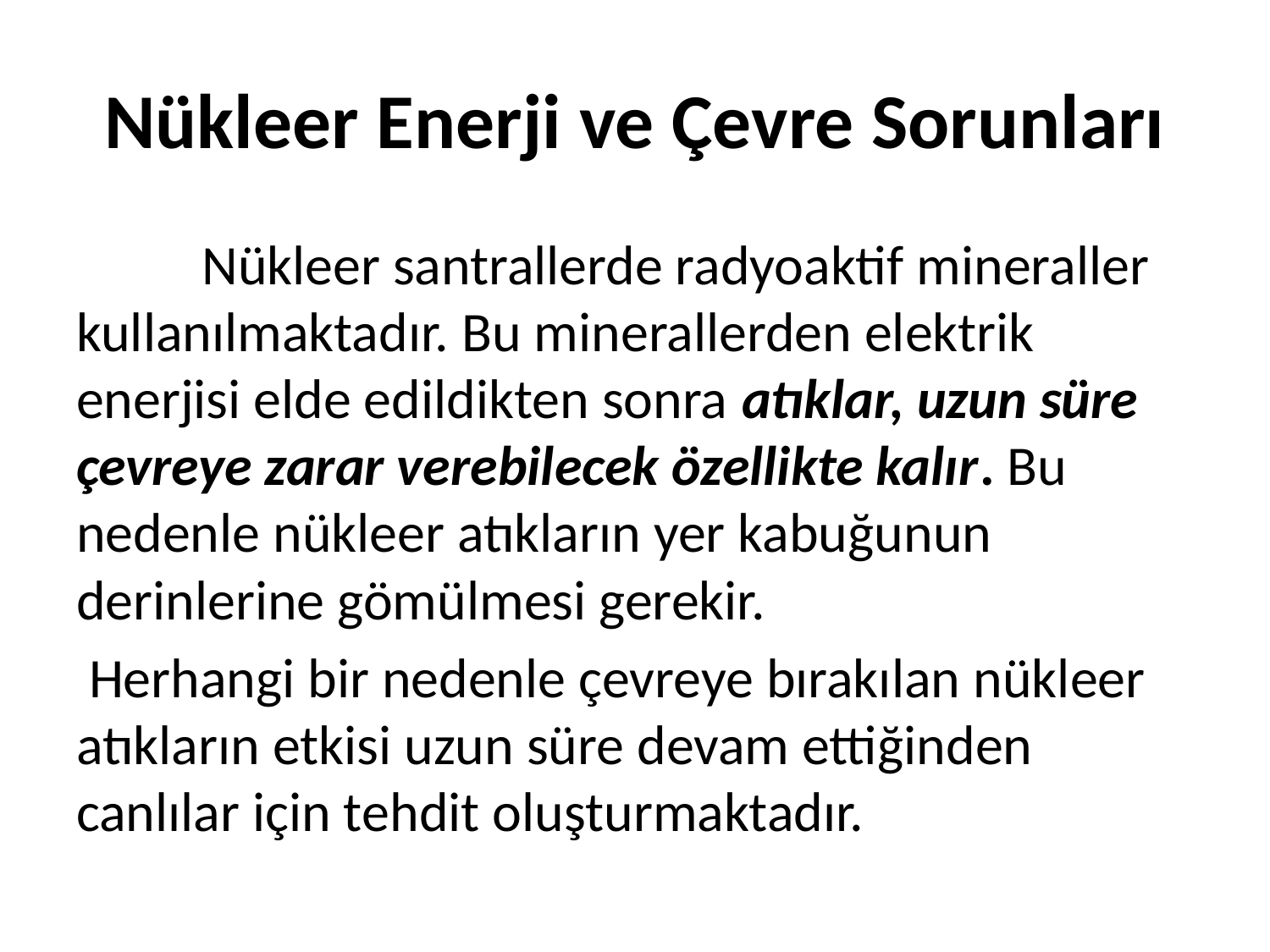

# Nükleer Enerji ve Çevre Sorunları
	Nükleer santrallerde radyoaktif mineraller kullanılmaktadır. Bu minerallerden elektrik enerjisi elde edildikten sonra atıklar, uzun süre çevreye zarar verebilecek özellikte kalır. Bu nedenle nükleer atıkların yer kabuğunun derinlerine gömülmesi gerekir.
 Herhangi bir nedenle çevreye bırakılan nükleer atıkların etkisi uzun süre devam ettiğinden canlılar için tehdit oluşturmaktadır.